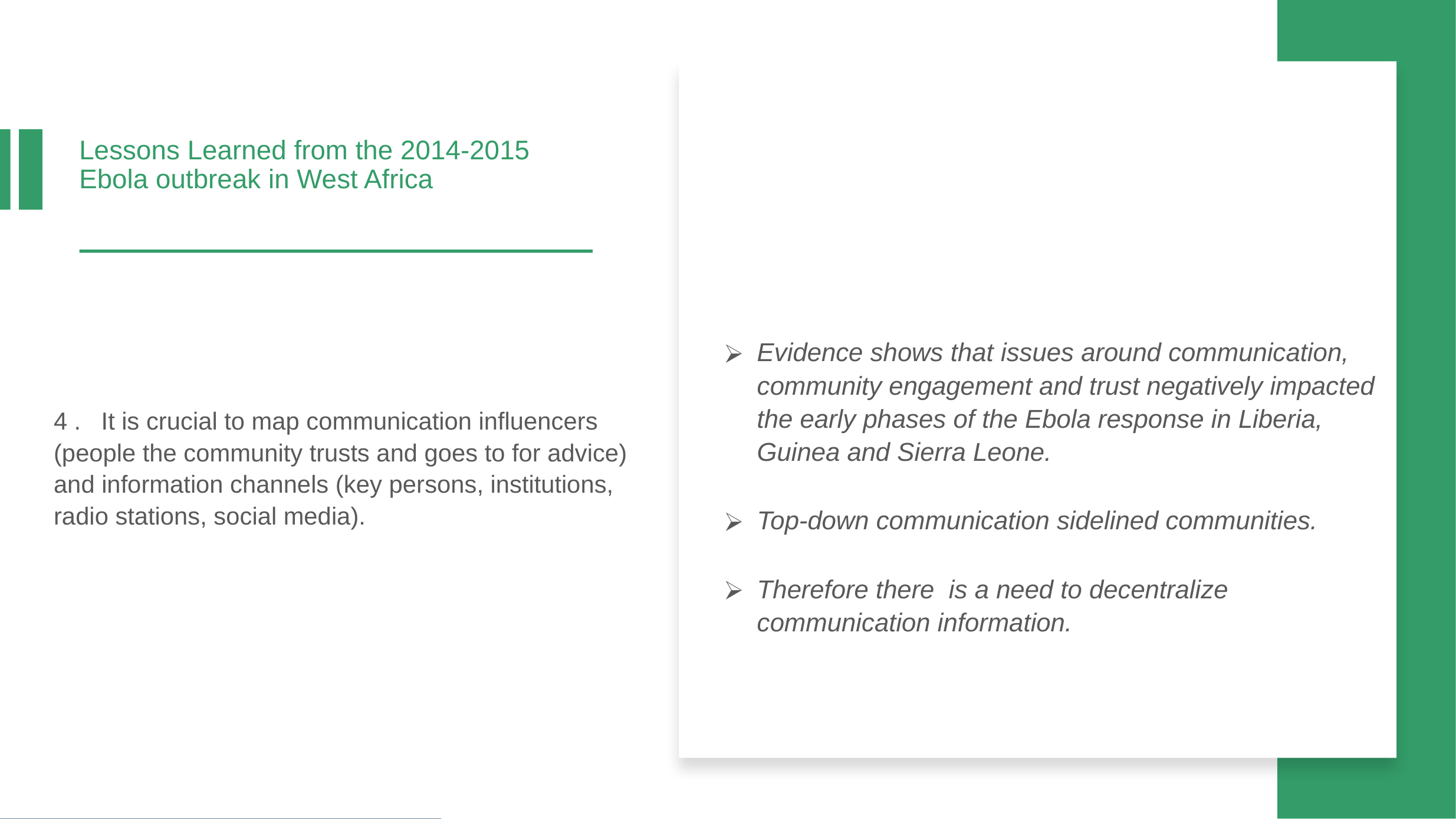

# Lessons Learned from the 2014-2015 Ebola outbreak in West Africa

Evidence shows that issues around communication, community engagement and trust negatively impacted the early phases of the Ebola response in Liberia, Guinea and Sierra Leone.

Top-down communication sidelined communities.

Therefore there  is a need to decentralize communication information.

4 .   It is crucial to map communication influencers (people the community trusts and goes to for advice) and information channels (key persons, institutions, radio stations, social media).